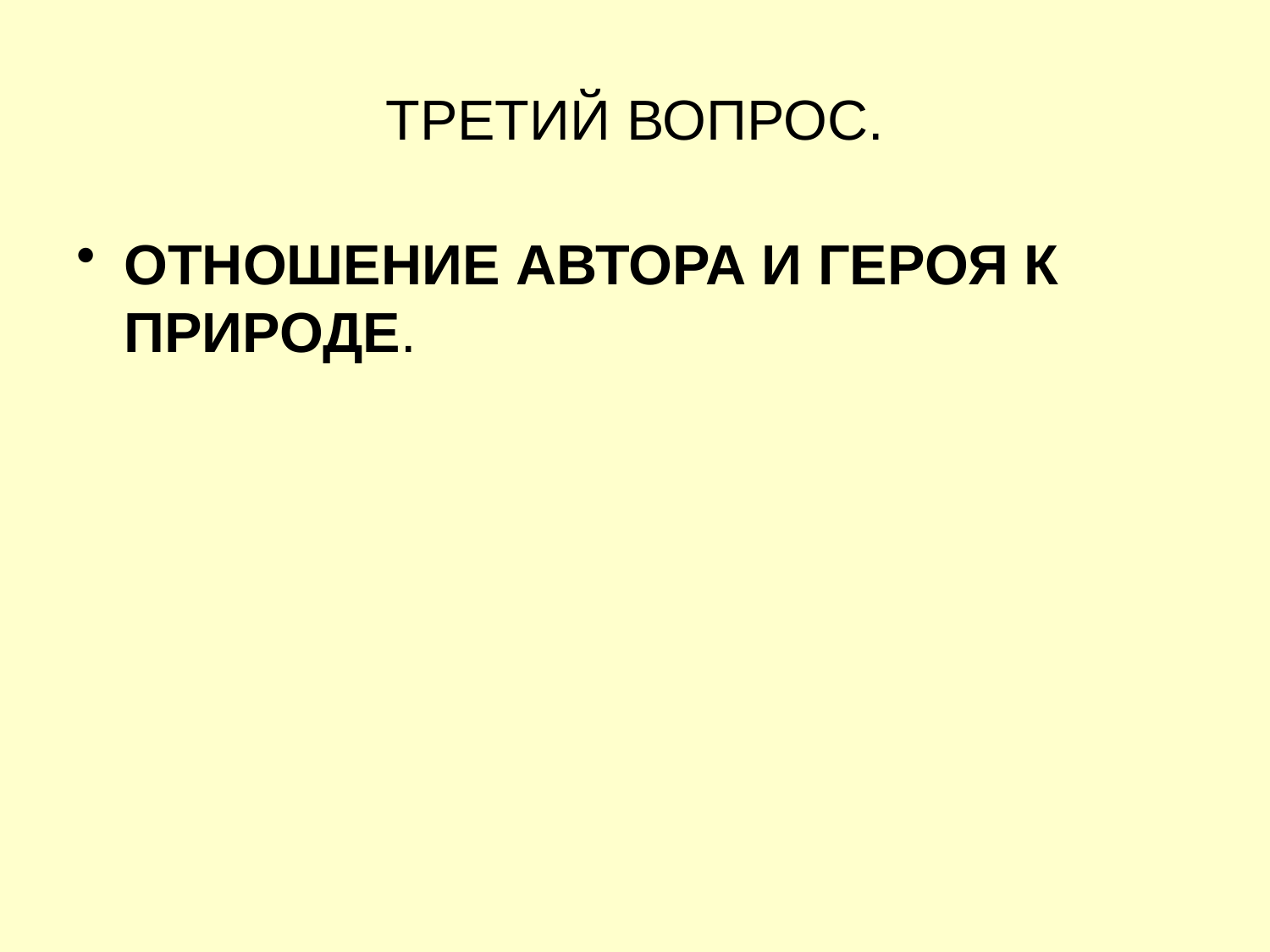

# ТРЕТИЙ ВОПРОС.
ОТНОШЕНИЕ АВТОРА И ГЕРОЯ К ПРИРОДЕ.